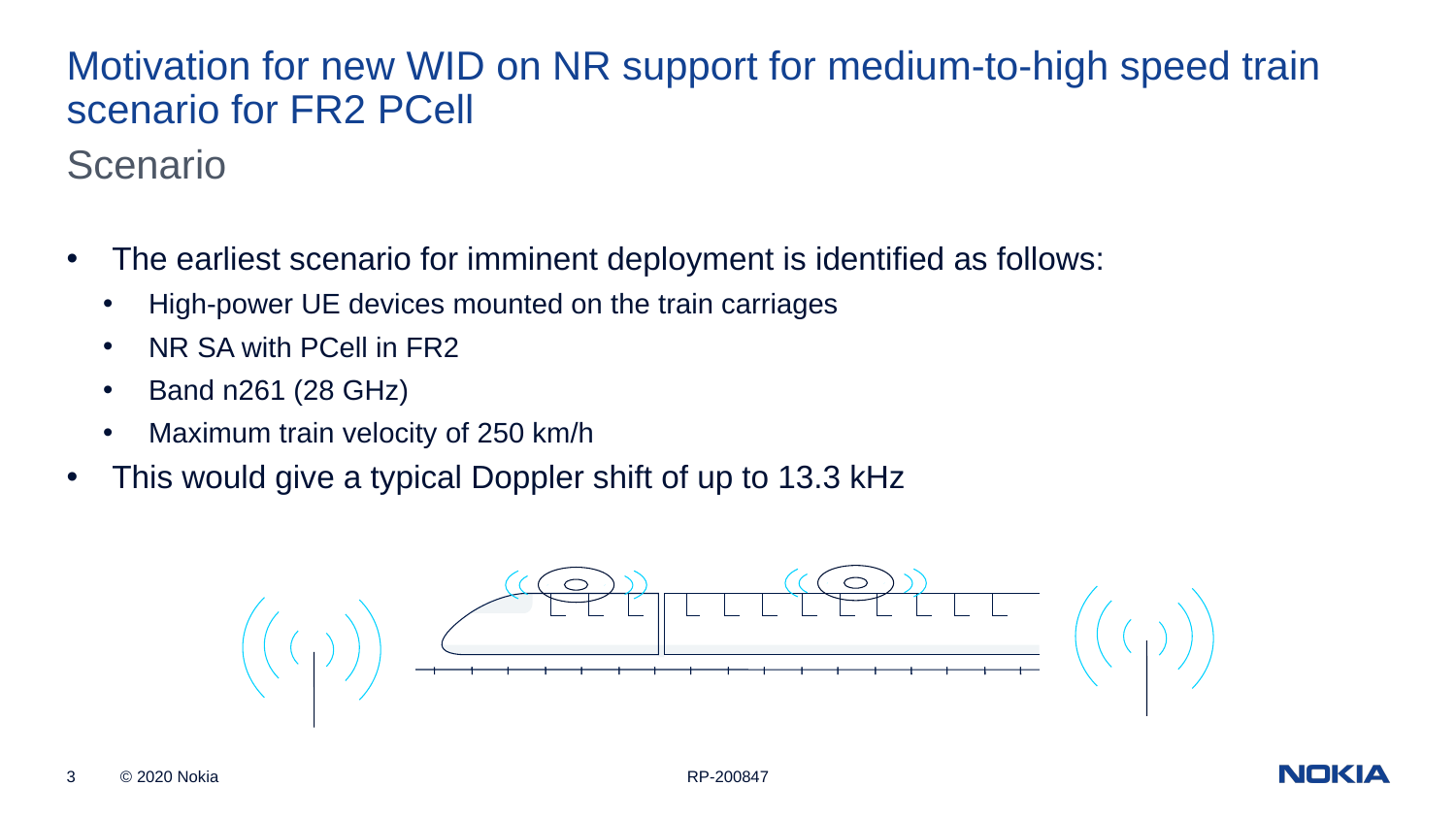

Motivation for new WID on NR support for medium-to-high speed train scenario for FR2 PCell
Scenario
The earliest scenario for imminent deployment is identified as follows:
High-power UE devices mounted on the train carriages
NR SA with PCell in FR2
Band n261 (28 GHz)
Maximum train velocity of 250 km/h
This would give a typical Doppler shift of up to 13.3 kHz

RP-200847